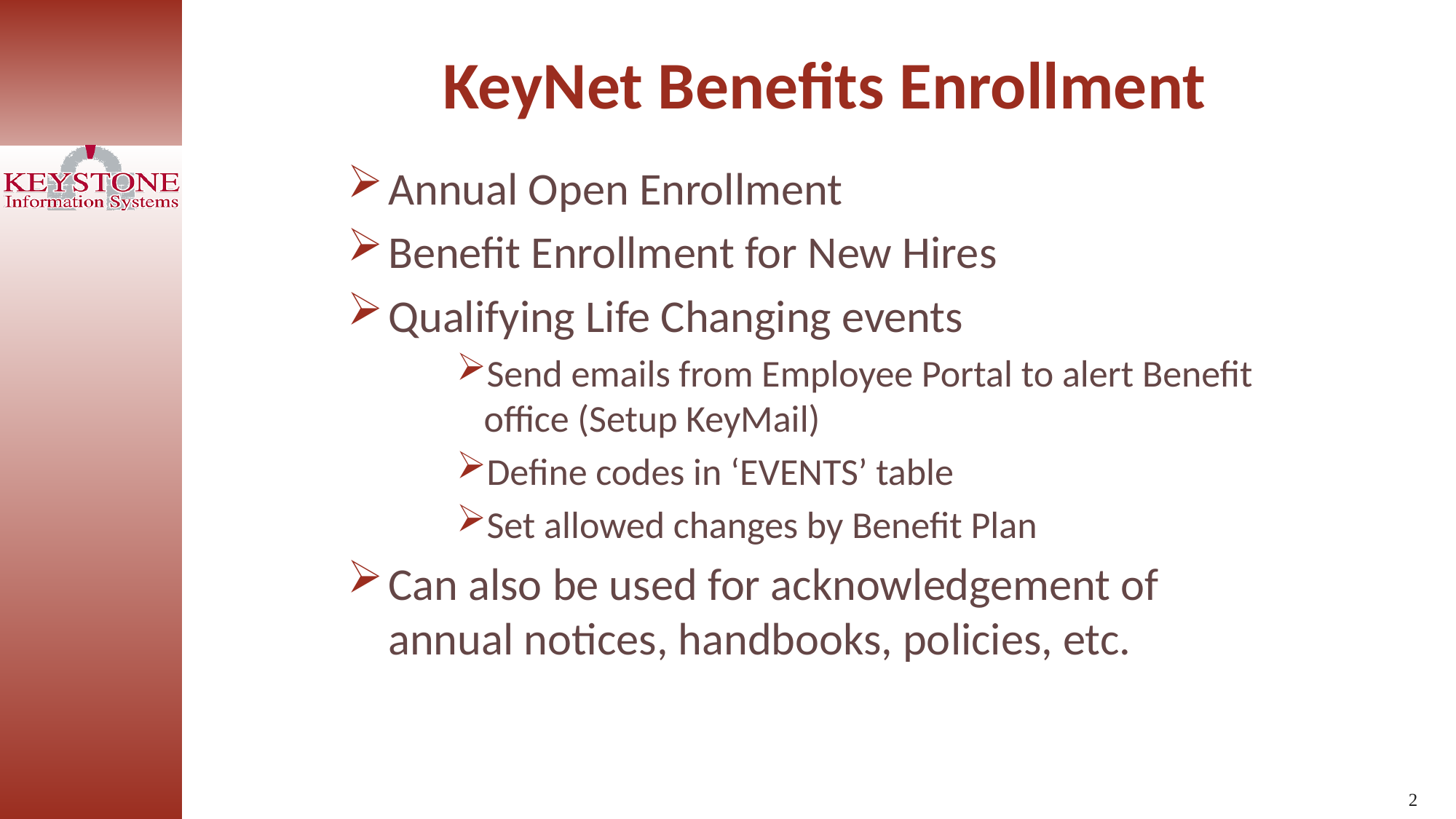

KeyNet Benefits Enrollment
Annual Open Enrollment
Benefit Enrollment for New Hires
Qualifying Life Changing events
Send emails from Employee Portal to alert Benefit office (Setup KeyMail)
Define codes in ‘EVENTS’ table
Set allowed changes by Benefit Plan
Can also be used for acknowledgement of annual notices, handbooks, policies, etc.
2